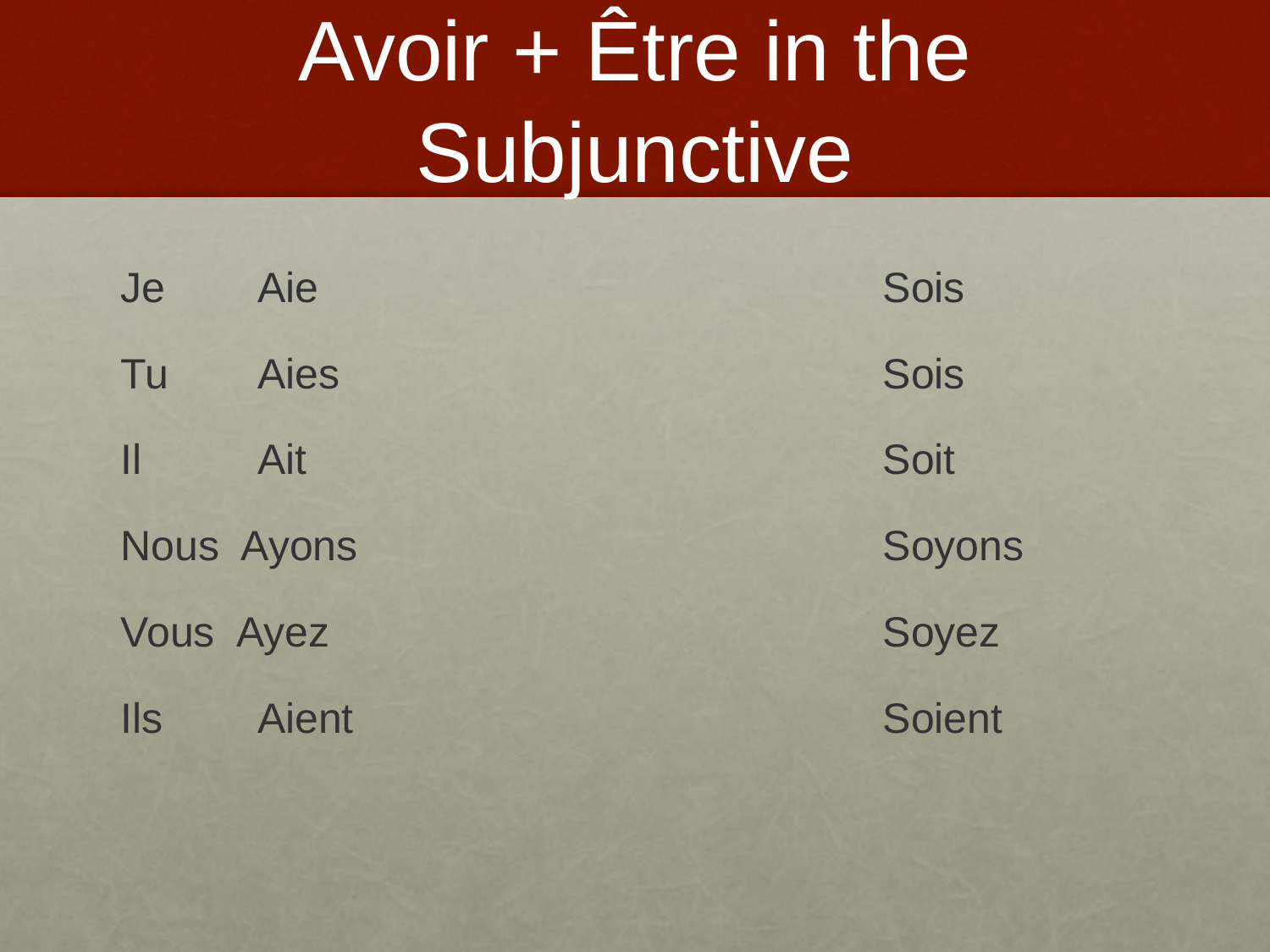

# Avoir + Être in the Subjunctive
Je	 Aie					Sois
Tu	 Aies					Sois
Il	 Ait					Soit
Nous  Ayons					Soyons
Vous  Ayez					Soyez
Ils	 Aient					Soient